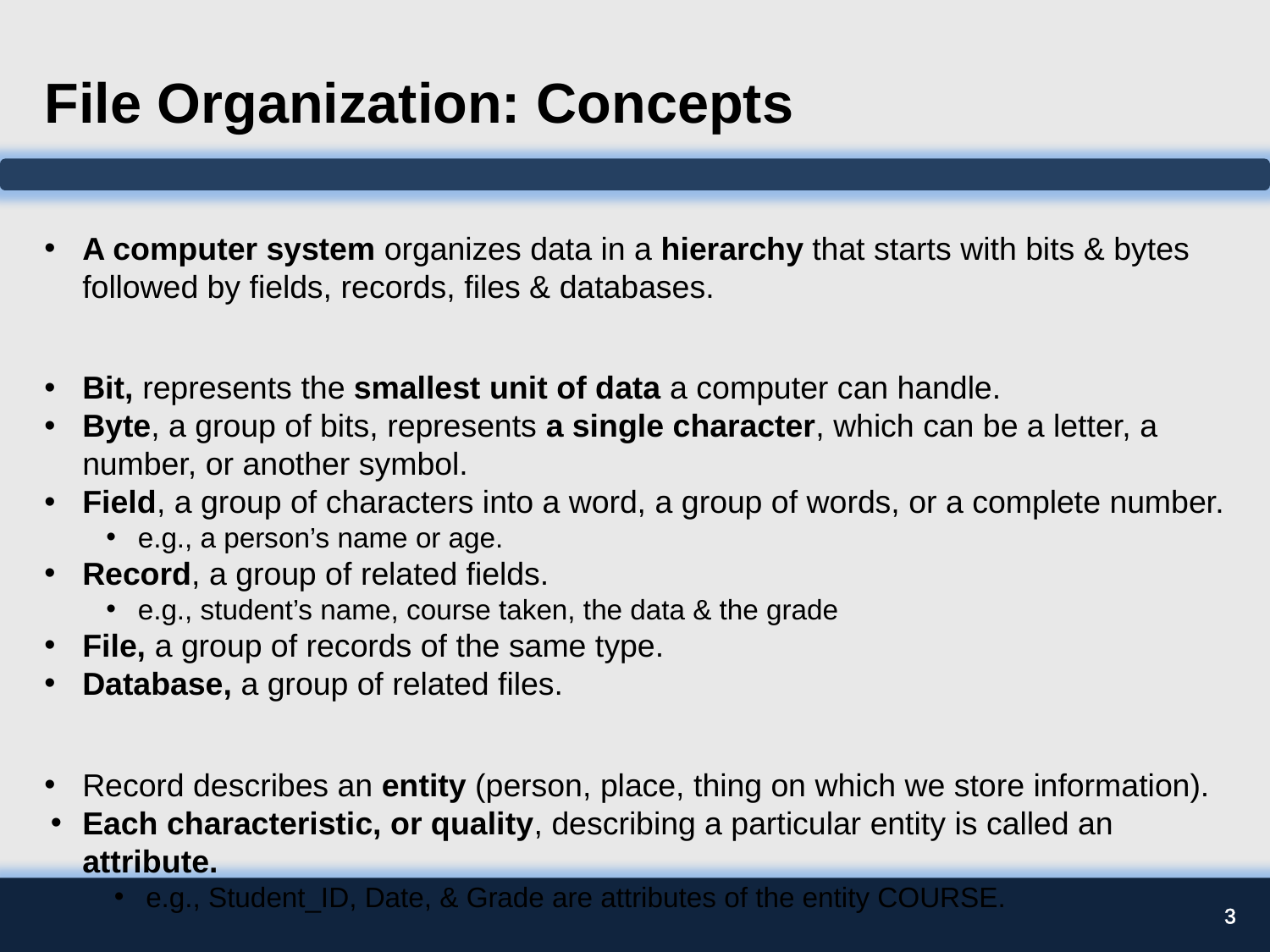

# File Organization: Concepts
A computer system organizes data in a hierarchy that starts with bits & bytes followed by fields, records, files & databases.

Bit, represents the smallest unit of data a computer can handle.
Byte, a group of bits, represents a single character, which can be a letter, a number, or another symbol.
Field, a group of characters into a word, a group of words, or a complete number.
e.g., a person’s name or age.
Record, a group of related fields.
e.g., student’s name, course taken, the data & the grade
File, a group of records of the same type.
Database, a group of related files.

Record describes an entity (person, place, thing on which we store information).
Each characteristic, or quality, describing a particular entity is called an attribute.
e.g., Student_ID, Date, & Grade are attributes of the entity COURSE.

3